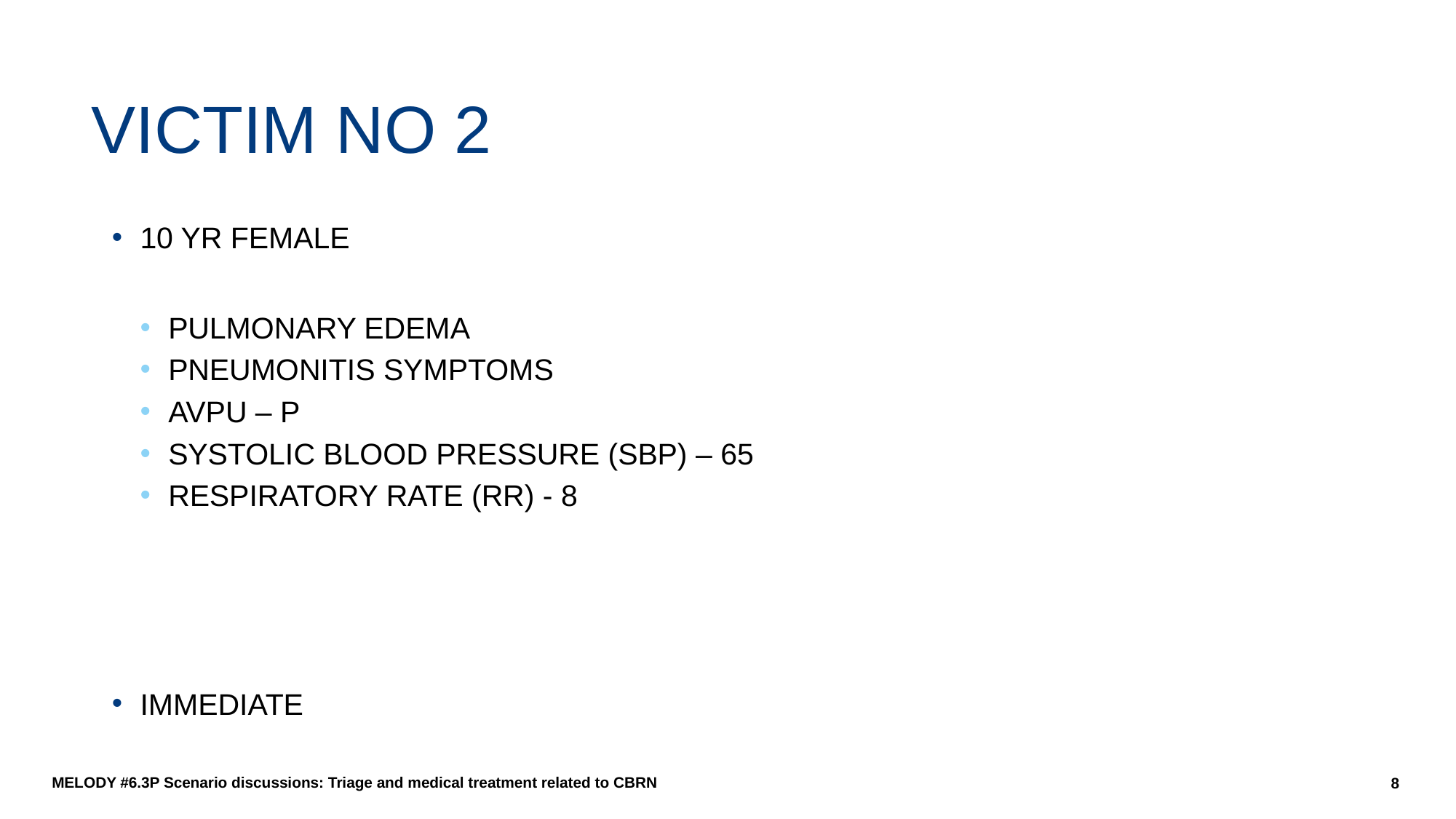

# VICTIM NO 2
10 YR FEMALE

PULMONARY EDEMA
PNEUMONITIS SYMPTOMS
AVPU – P
SYSTOLIC BLOOD PRESSURE (SBP) – 65
RESPIRATORY RATE (RR) - 8

IMMEDIATE

MELODY #6.3P Scenario discussions: Triage and medical treatment related to CBRN
8